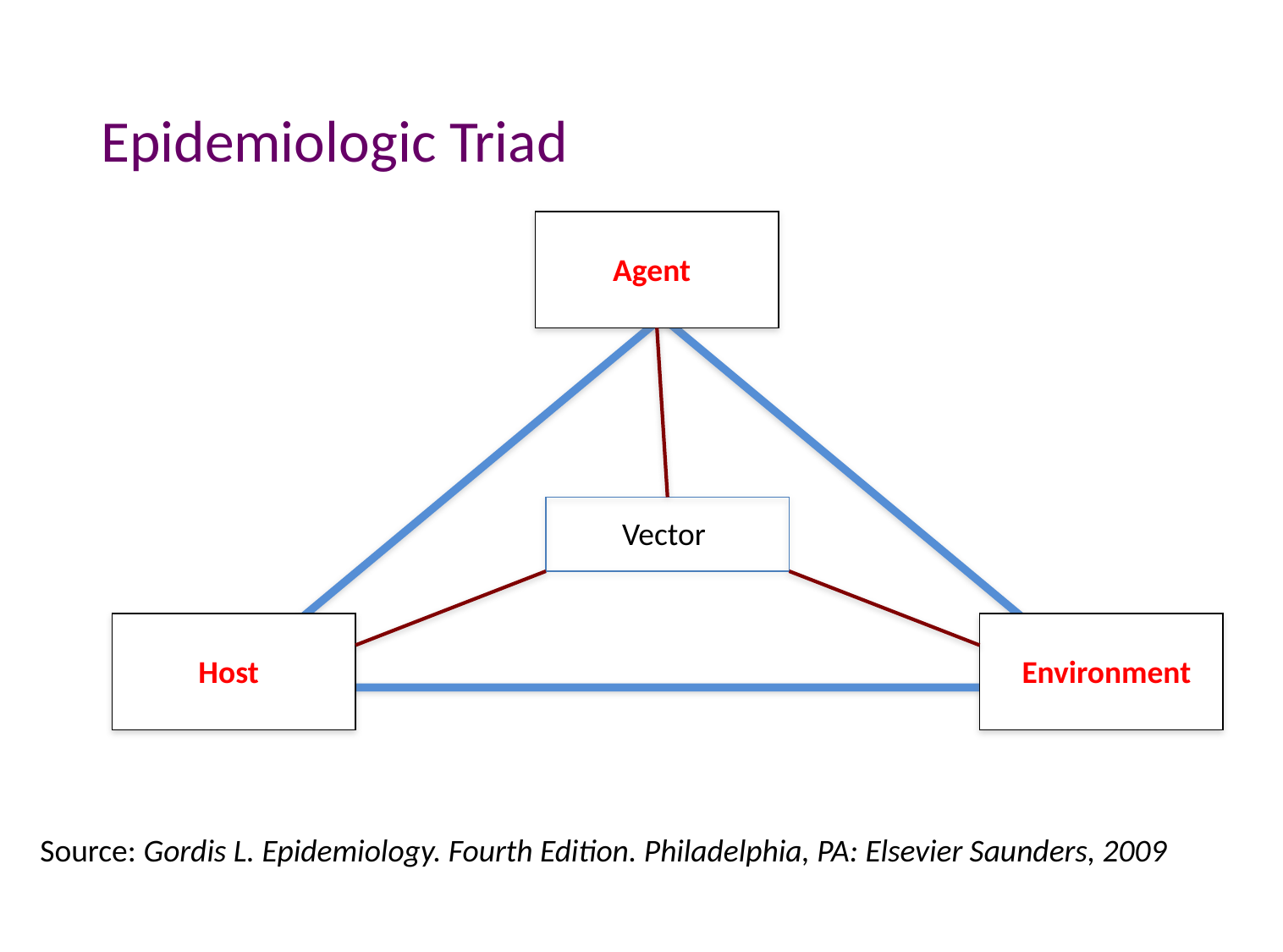

# Epidemiologic Triad

Agent

Vector

Host
Environment
Source: Gordis L. Epidemiology. Fourth Edition. Philadelphia, PA: Elsevier Saunders, 2009